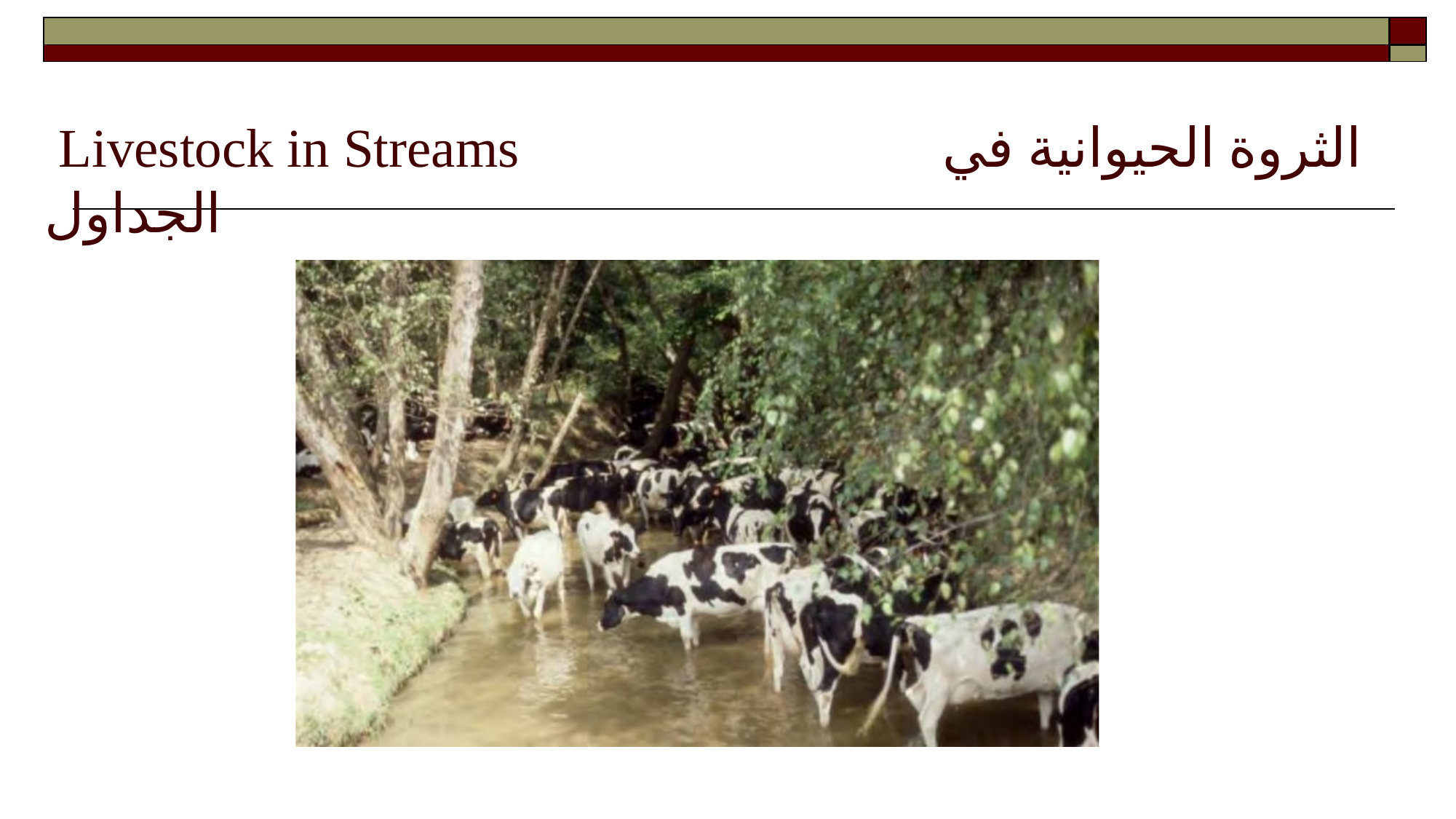

|  |  |
| --- | --- |
|  |  |
# Livestock in Streams                               الثروة الحيوانية في الجداول